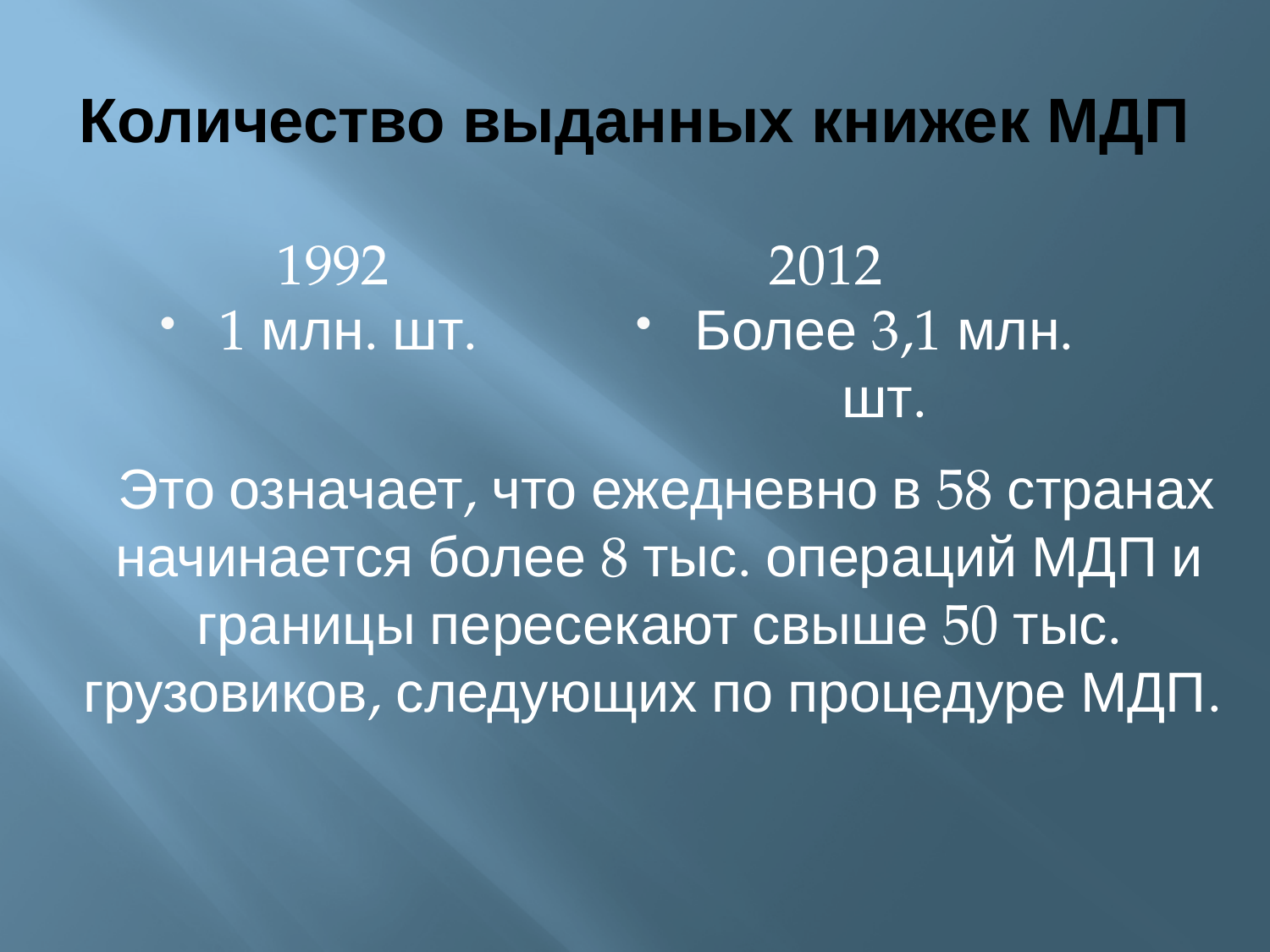

# Количество выданных книжек МДП
1992
2012
1 млн. шт.
Более 3,1 млн. шт.
 Это означает, что ежедневно в 58 странах начинается более 8 тыс. операций МДП и границы пересекают свыше 50 тыс. грузовиков, следующих по процедуре МДП.